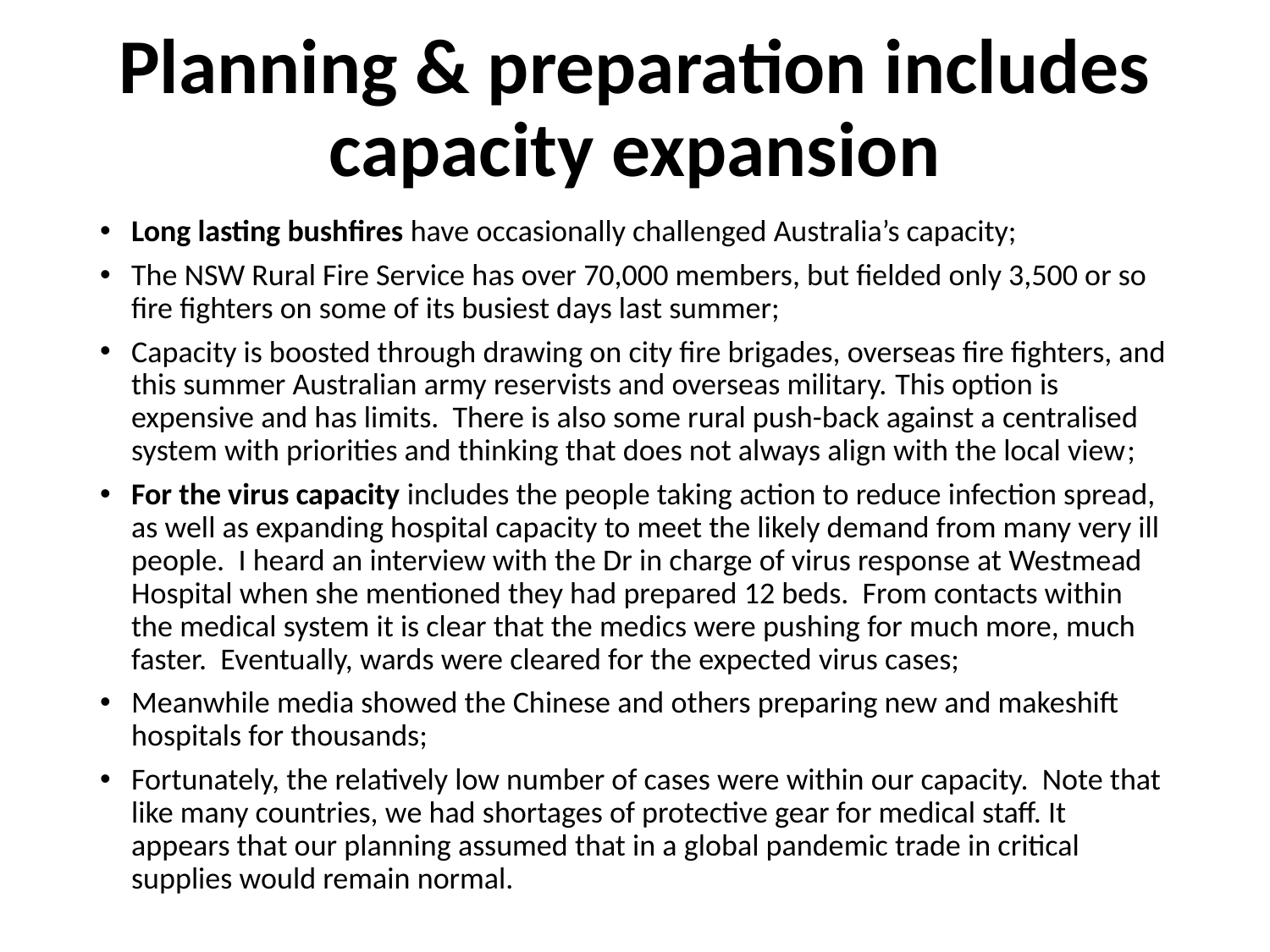

# Planning & preparation includes capacity expansion
Long lasting bushfires have occasionally challenged Australia’s capacity;
The NSW Rural Fire Service has over 70,000 members, but fielded only 3,500 or so fire fighters on some of its busiest days last summer;
Capacity is boosted through drawing on city fire brigades, overseas fire fighters, and this summer Australian army reservists and overseas military. This option is expensive and has limits.  There is also some rural push-back against a centralised system with priorities and thinking that does not always align with the local view;
For the virus capacity includes the people taking action to reduce infection spread, as well as expanding hospital capacity to meet the likely demand from many very ill people.  I heard an interview with the Dr in charge of virus response at Westmead Hospital when she mentioned they had prepared 12 beds.  From contacts within the medical system it is clear that the medics were pushing for much more, much faster.  Eventually, wards were cleared for the expected virus cases;
Meanwhile media showed the Chinese and others preparing new and makeshift hospitals for thousands;
Fortunately, the relatively low number of cases were within our capacity.  Note that like many countries, we had shortages of protective gear for medical staff. It appears that our planning assumed that in a global pandemic trade in critical supplies would remain normal.